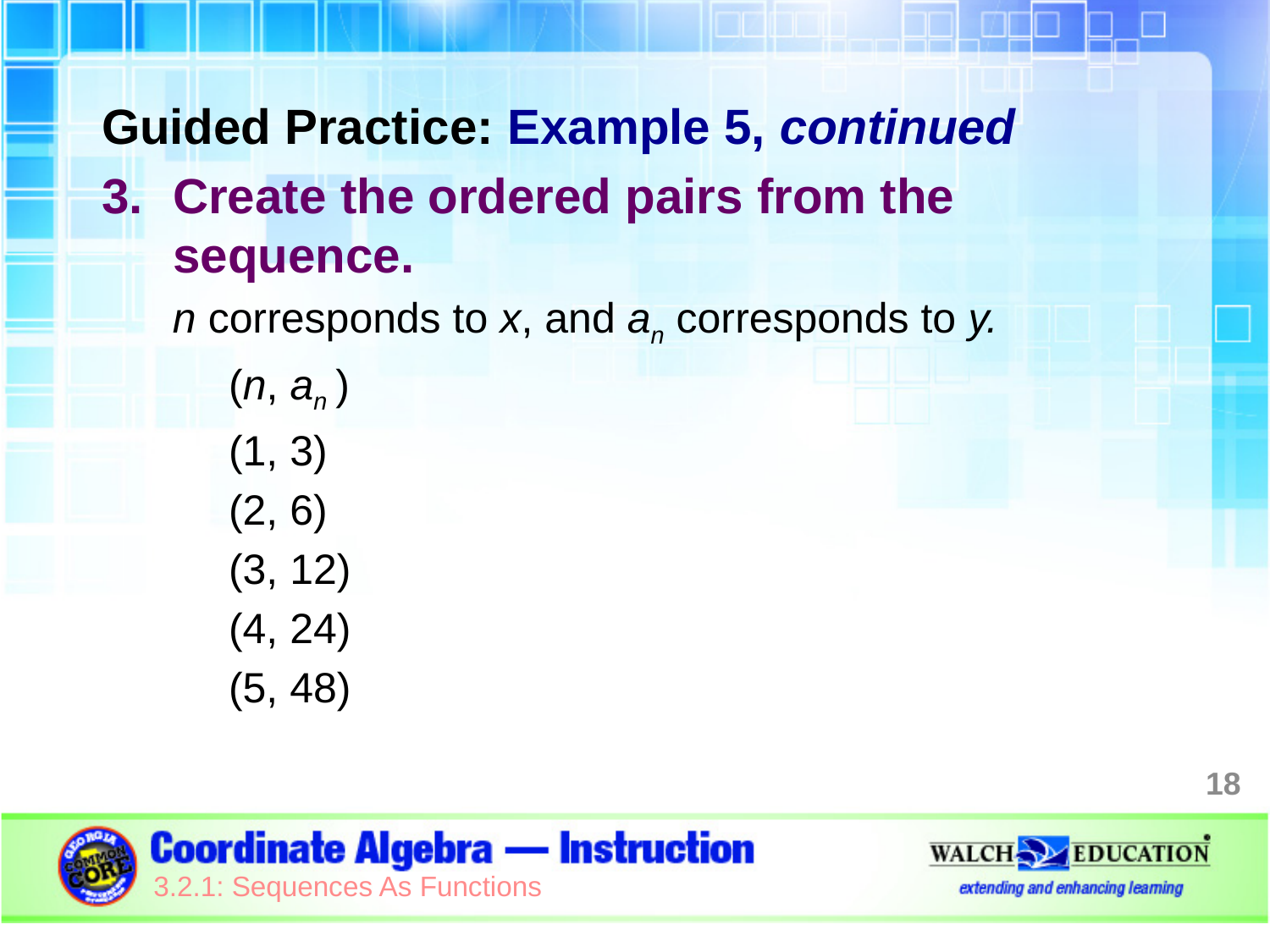

Guided Practice: Example 5, continued
Create the ordered pairs from the sequence.
n corresponds to x, and an corresponds to y.
(n, an )
(1, 3)
(2, 6)
(3, 12)
(4, 24)
(5, 48)
18
3.2.1: Sequences As Functions